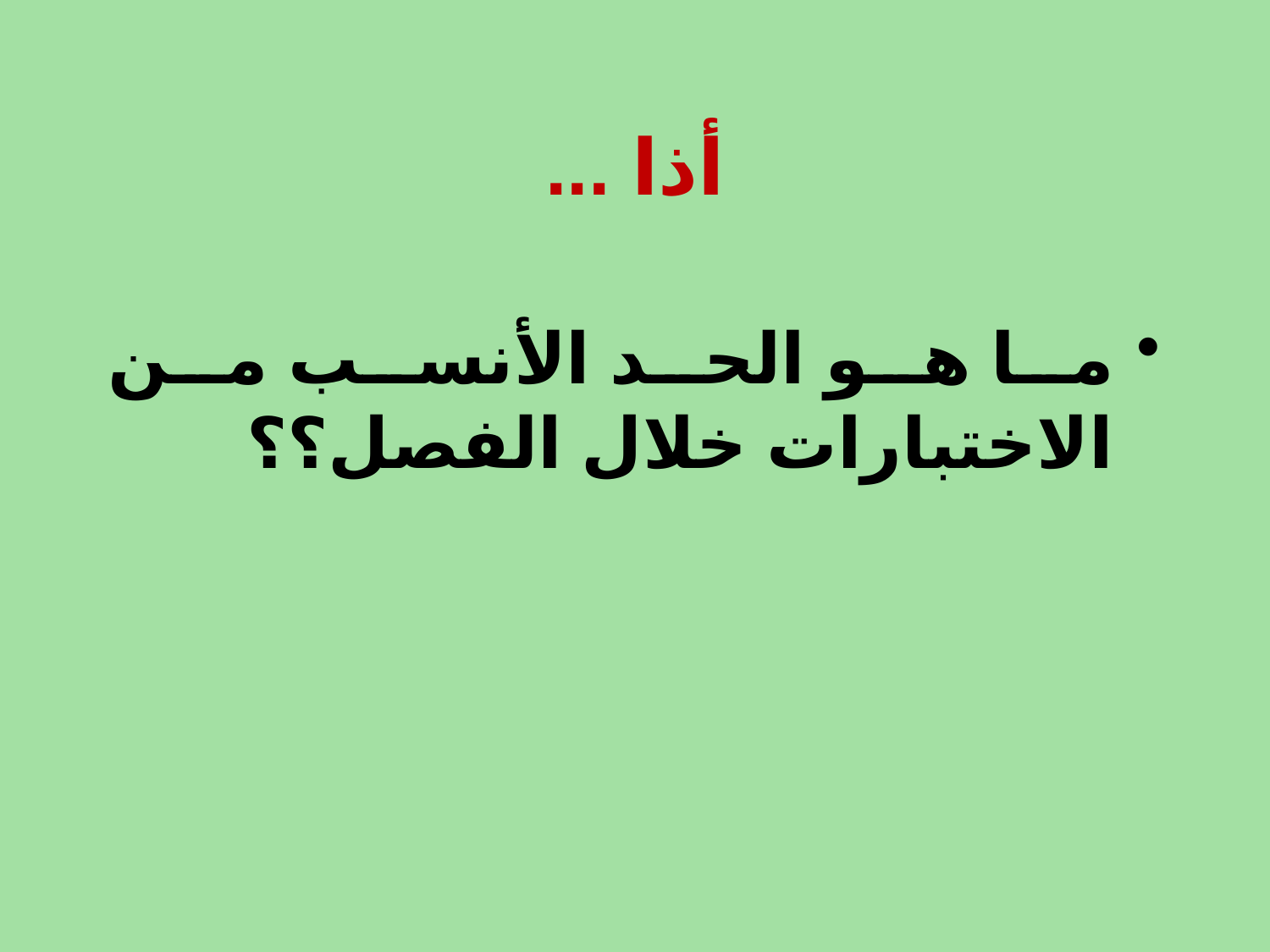

# أذا ...
ما هو الحد الأنسب من الاختبارات خلال الفصل؟؟